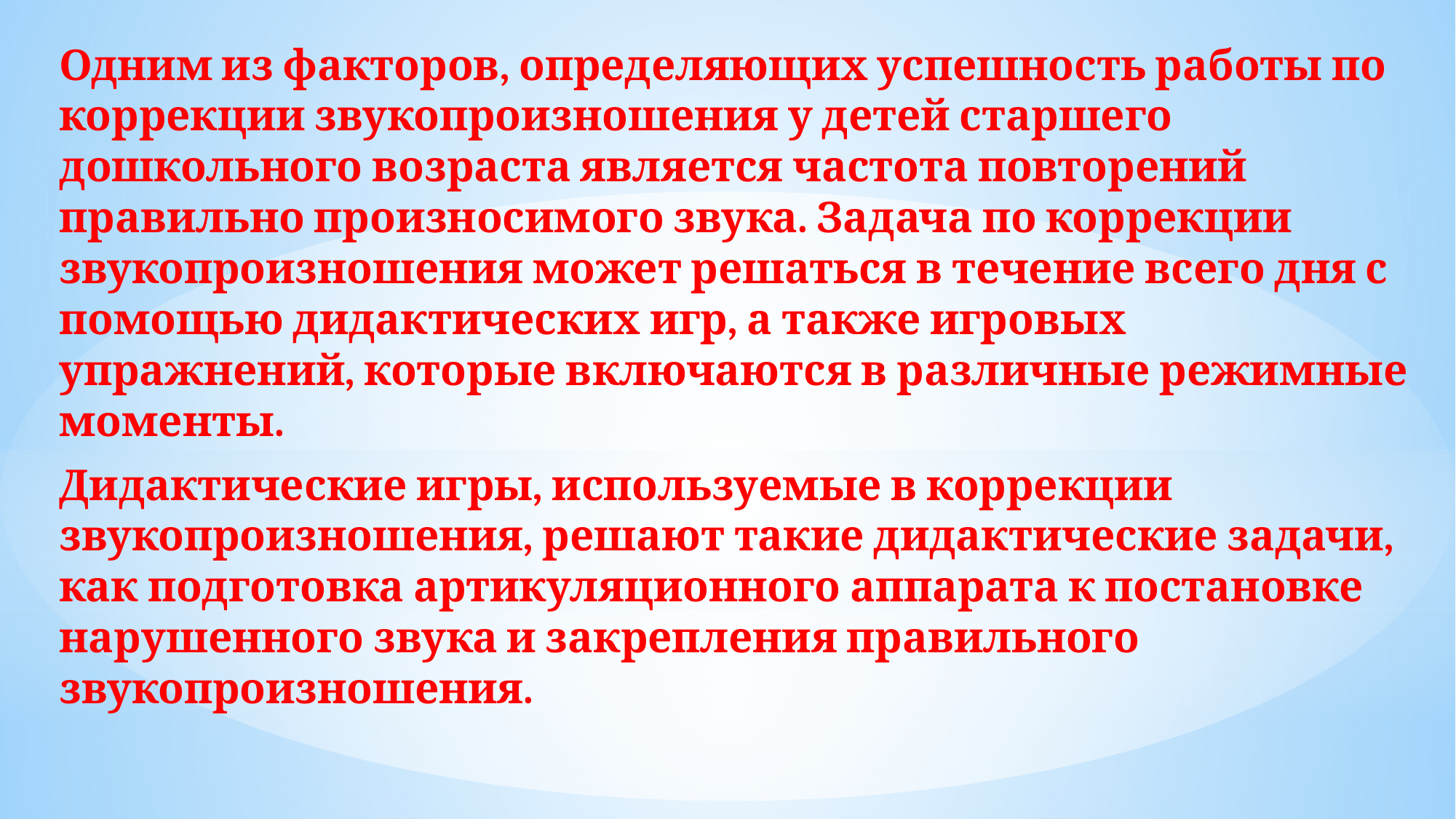

Одним из факторов, определяющих успешность работы по коррекции звукопроизношения у детей старшего дошкольного возраста является частота повторений правильно произносимого звука. Задача по коррекции звукопроизношения может решаться в течение всего дня с помощью дидактических игр, а также игровых упражнений, которые включаются в различные режимные моменты.
Дидактические игры, используемые в коррекции звукопроизношения, решают такие дидактические задачи, как подготовка артикуляционного аппарата к постановке нарушенного звука и закрепления правильного звукопроизношения.